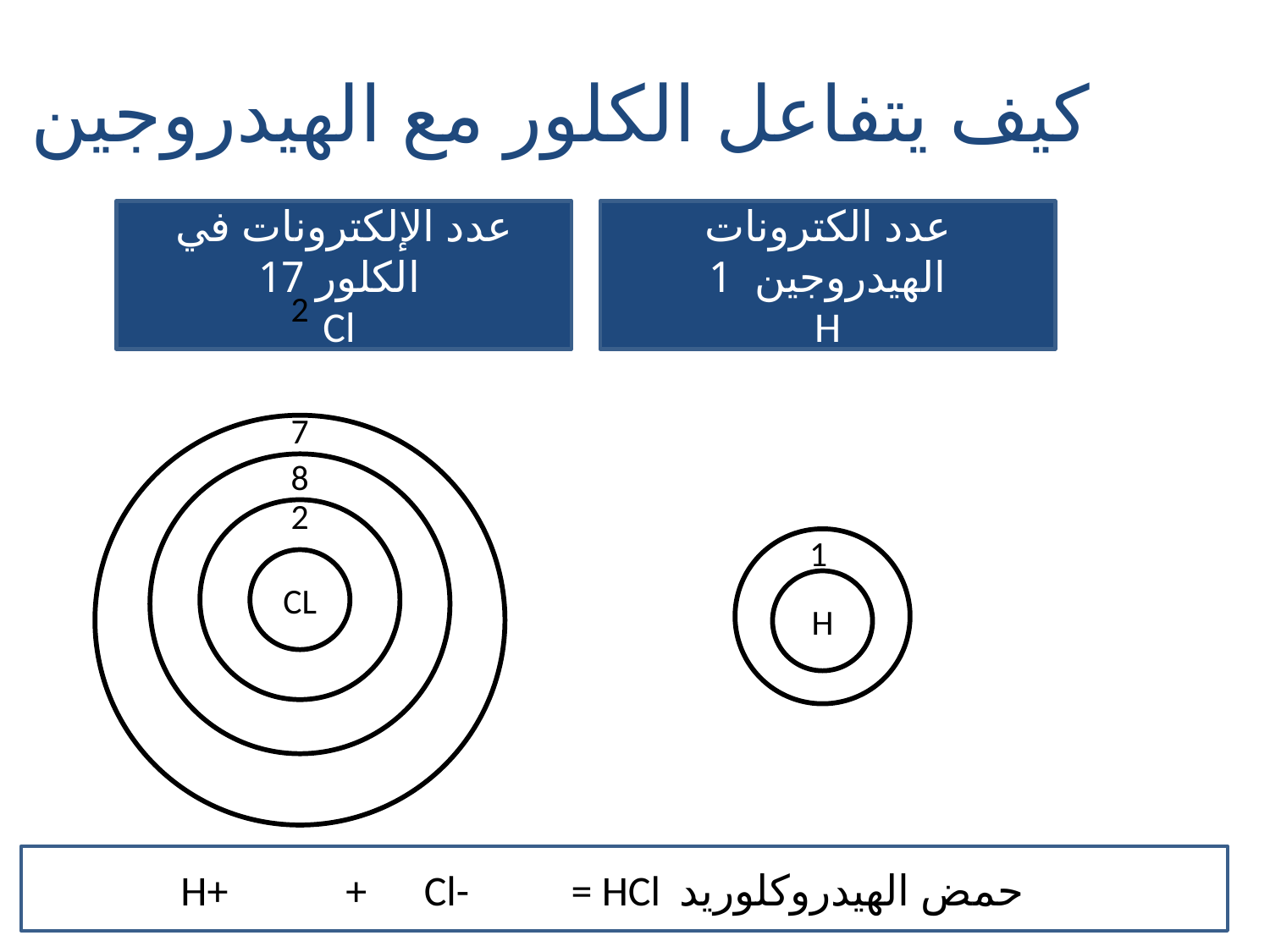

كيف يتفاعل الكلور مع الهيدروجين
عدد الإلكترونات في الكلور 17
Cl
عدد الكترونات الهيدروجين  1
H
7

2

8

2

1

CL
H
H+ 	    +      Cl-     	 = HCl  حمض الهيدروكلوريد